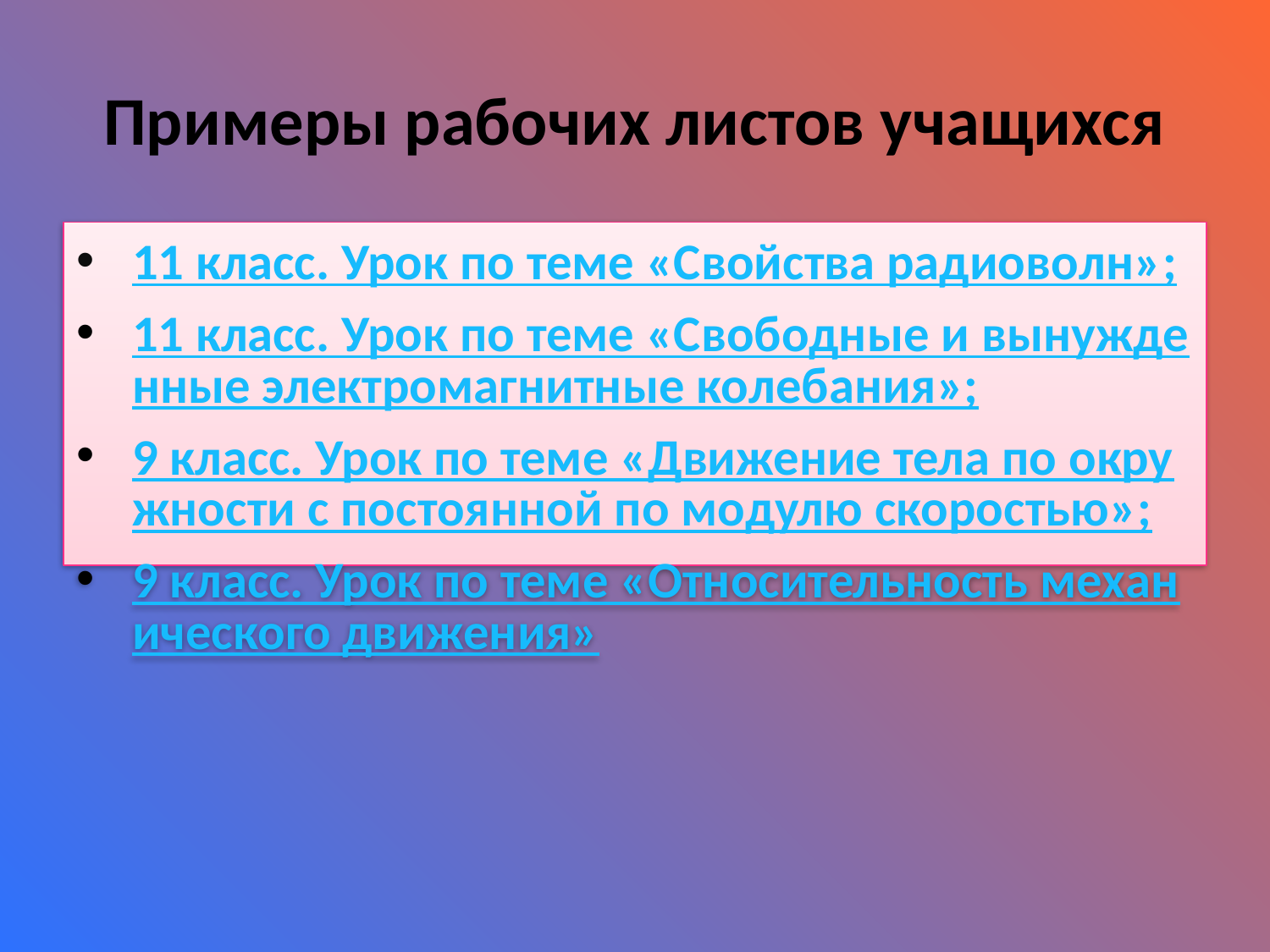

# Примеры рабочих листов учащихся
11 класс. Урок по теме «Свойства радиоволн»;
11 класс. Урок по теме «Свободные и вынужденные электромагнитные колебания»;
9 класс. Урок по теме «Движение тела по окружности с постоянной по модулю скоростью»;
9 класс. Урок по теме «Относительность механического движения»